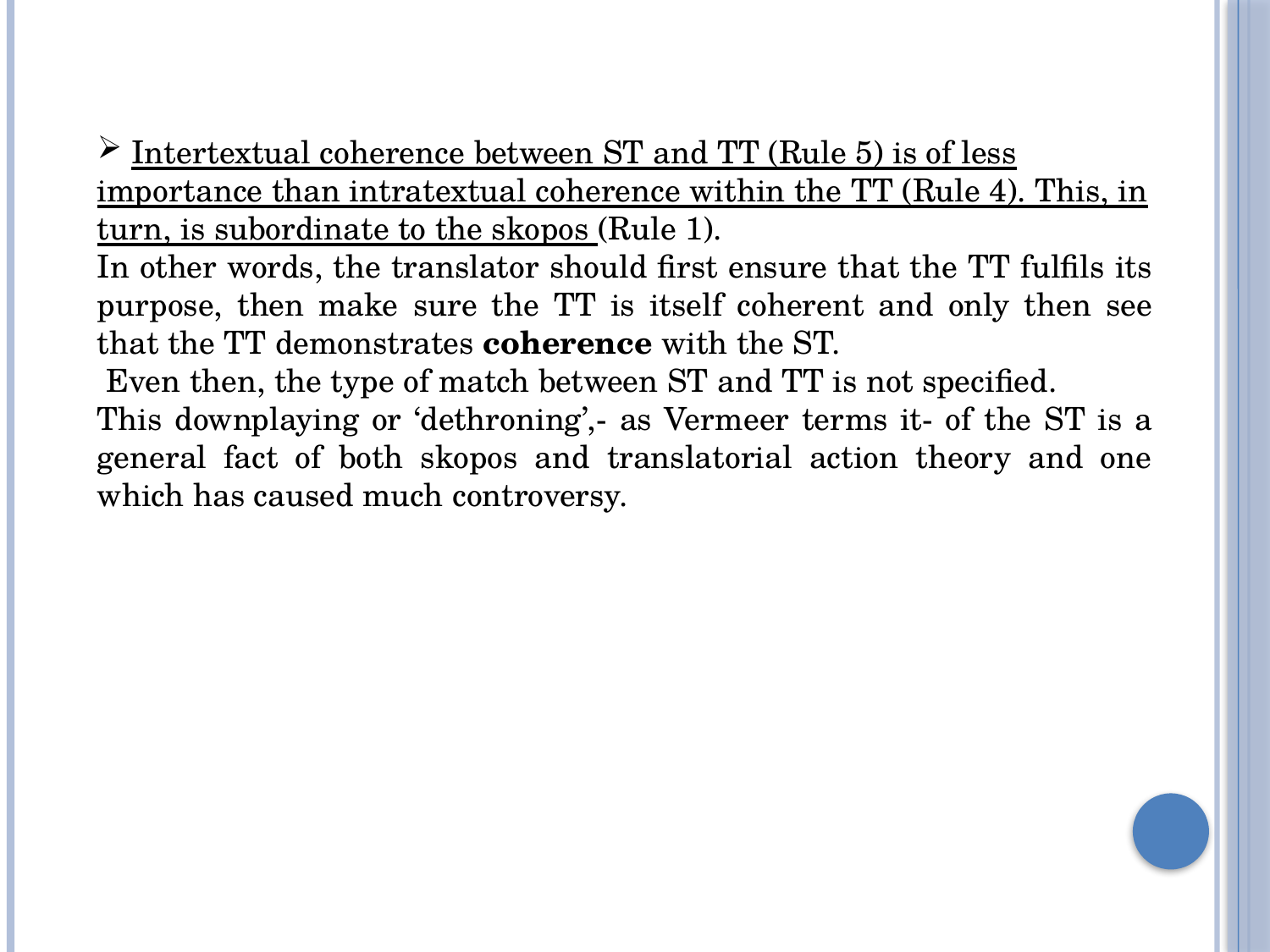

Intertextual coherence between ST and TT (Rule 5) is of less importance than intratextual coherence within the TT (Rule 4). This, in turn, is subordinate to the skopos (Rule 1).
In other words, the translator should first ensure that the TT fulfils its purpose, then make sure the TT is itself coherent and only then see that the TT demonstrates coherence with the ST.
 Even then, the type of match between ST and TT is not specified.
This downplaying or ‘dethroning’,- as Vermeer terms it- of the ST is a general fact of both skopos and translatorial action theory and one which has caused much controversy.